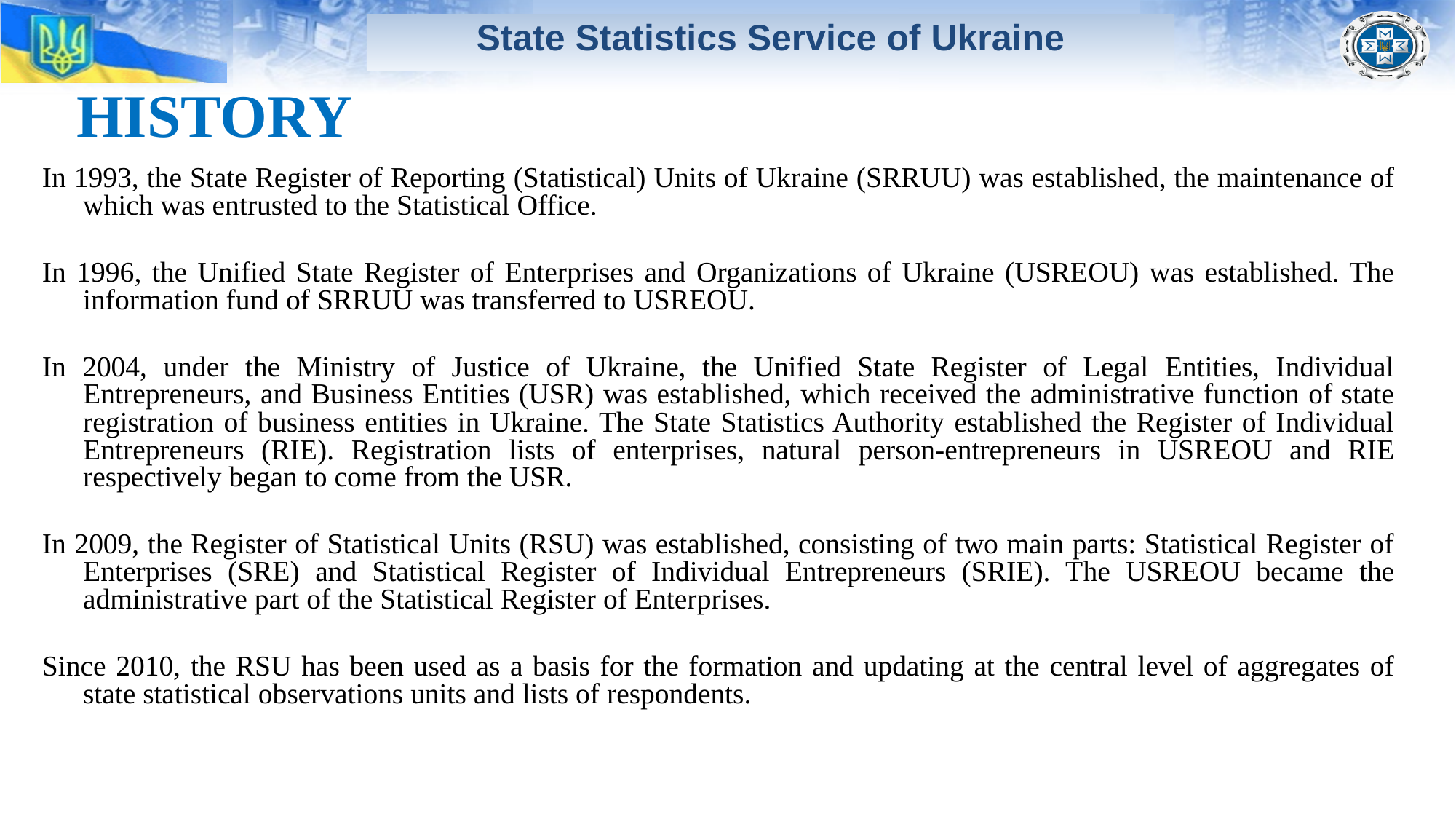

State Statistics Service of Ukraine
HISTORY
In 1993, the State Register of Reporting (Statistical) Units of Ukraine (SRRUU) was established, the maintenance of which was entrusted to the Statistical Office.

In 1996, the Unified State Register of Enterprises and Organizations of Ukraine (USREOU) was established. The information fund of SRRUU was transferred to USREOU.

In 2004, under the Ministry of Justice of Ukraine, the Unified State Register of Legal Entities, Individual Entrepreneurs, and Business Entities (USR) was established, which received the administrative function of state registration of business entities in Ukraine. The State Statistics Authority established the Register of Individual Entrepreneurs (RIE). Registration lists of enterprises, natural person-entrepreneurs in USREOU and RIE respectively began to come from the USR.

In 2009, the Register of Statistical Units (RSU) was established, consisting of two main parts: Statistical Register of Enterprises (SRE) and Statistical Register of Individual Entrepreneurs (SRIE). The USREOU became the administrative part of the Statistical Register of Enterprises.

Since 2010, the RSU has been used as a basis for the formation and updating at the central level of aggregates of state statistical observations units and lists of respondents.